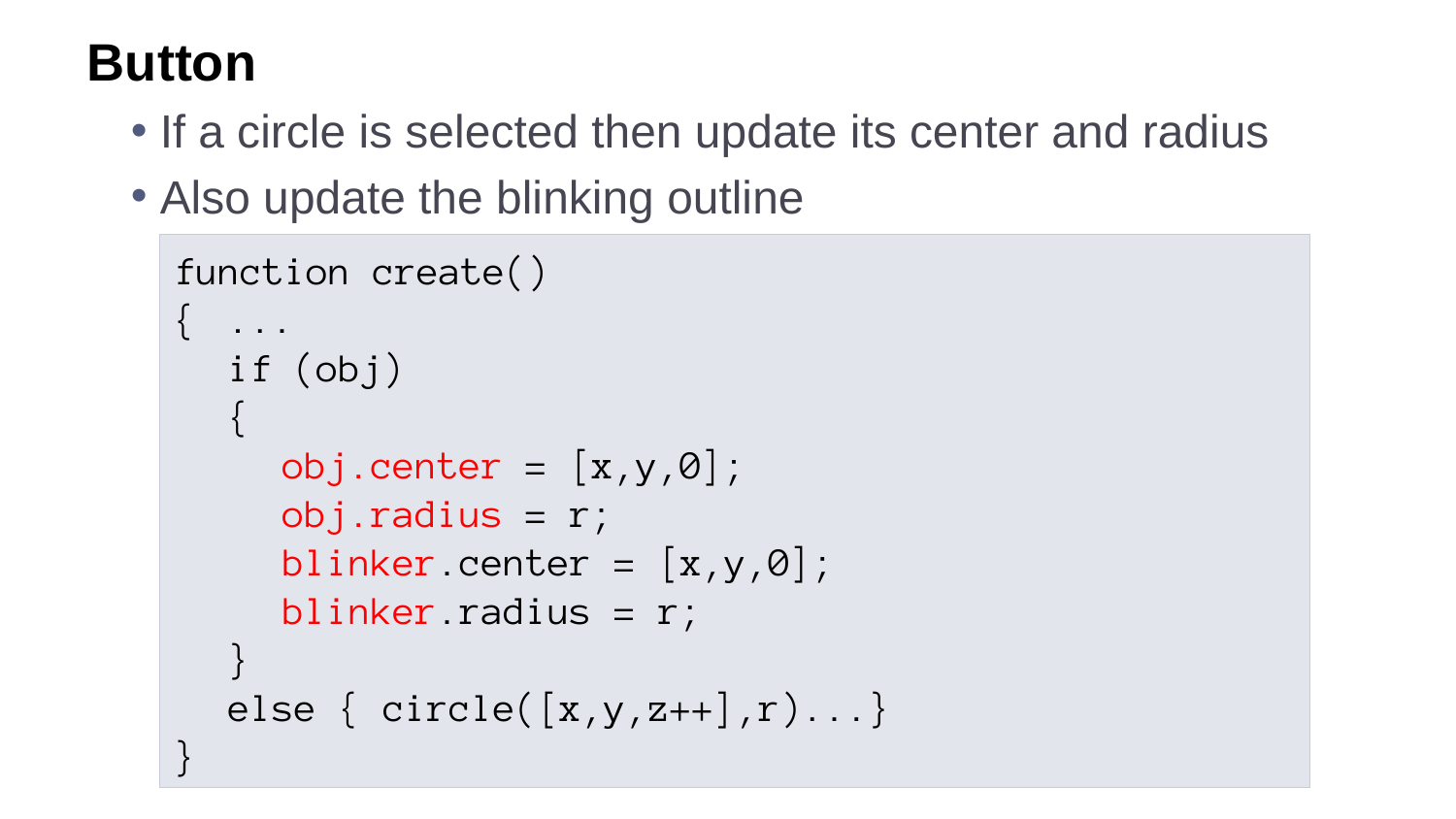

Button
If a circle is selected then update its center and radius
Also update the blinking outline
function create()
{	...
	if (obj)
	{
		obj.center = [x,y,0];
		obj.radius = r;
		blinker.center = [x,y,0];
		blinker.radius = r;
	}
	else { circle([x,y,z++],r)...}
}